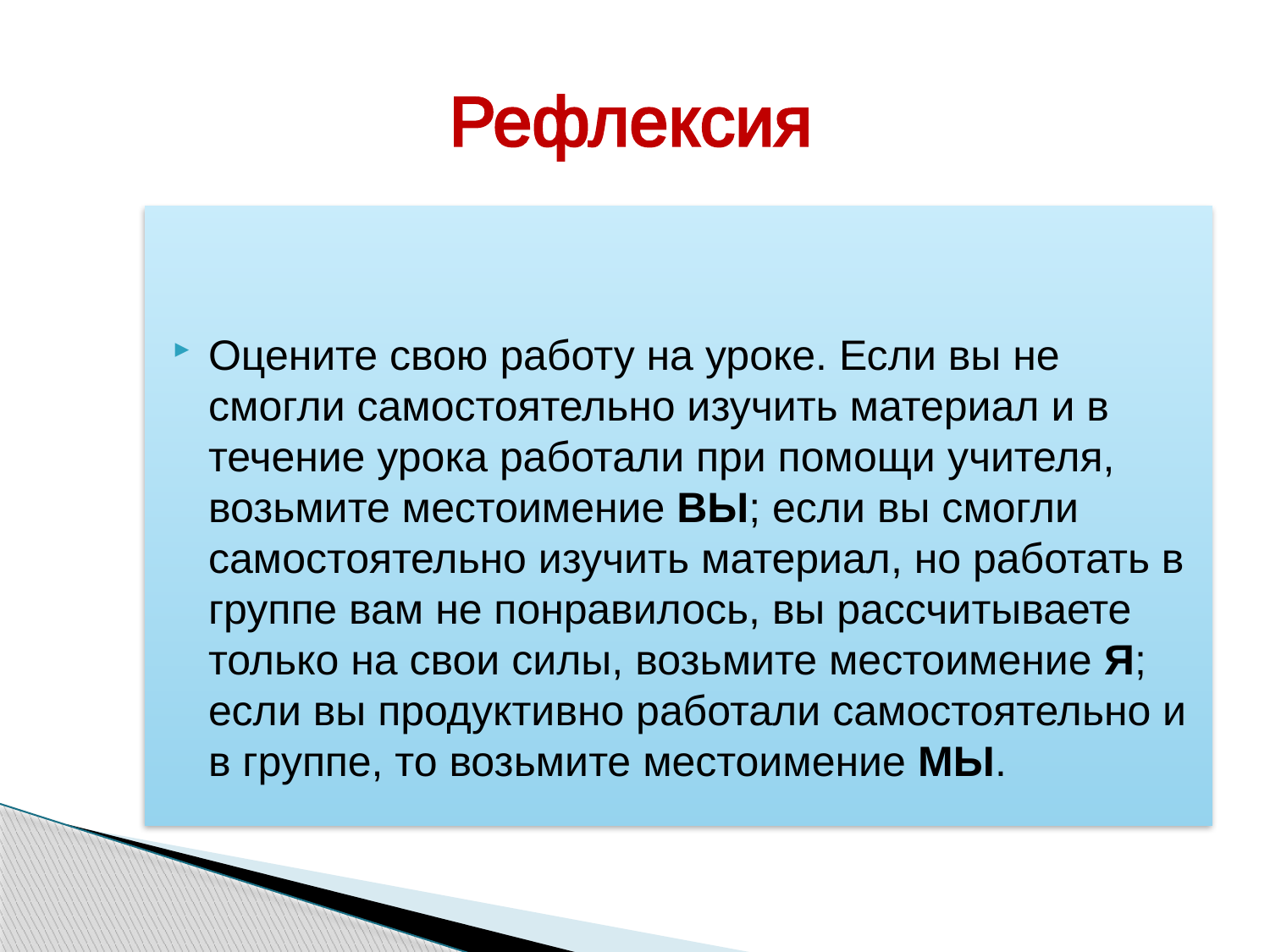

# Рефлексия

Оцените свою работу на уроке. Если вы не смогли самостоятельно изучить материал и в течение урока работали при помощи учителя, возьмите местоимение ВЫ; если вы смогли самостоятельно изучить материал, но работать в группе вам не понравилось, вы рассчитываете только на свои силы, возьмите местоимение Я; если вы продуктивно работали самостоятельно и в группе, то возьмите местоимение МЫ.